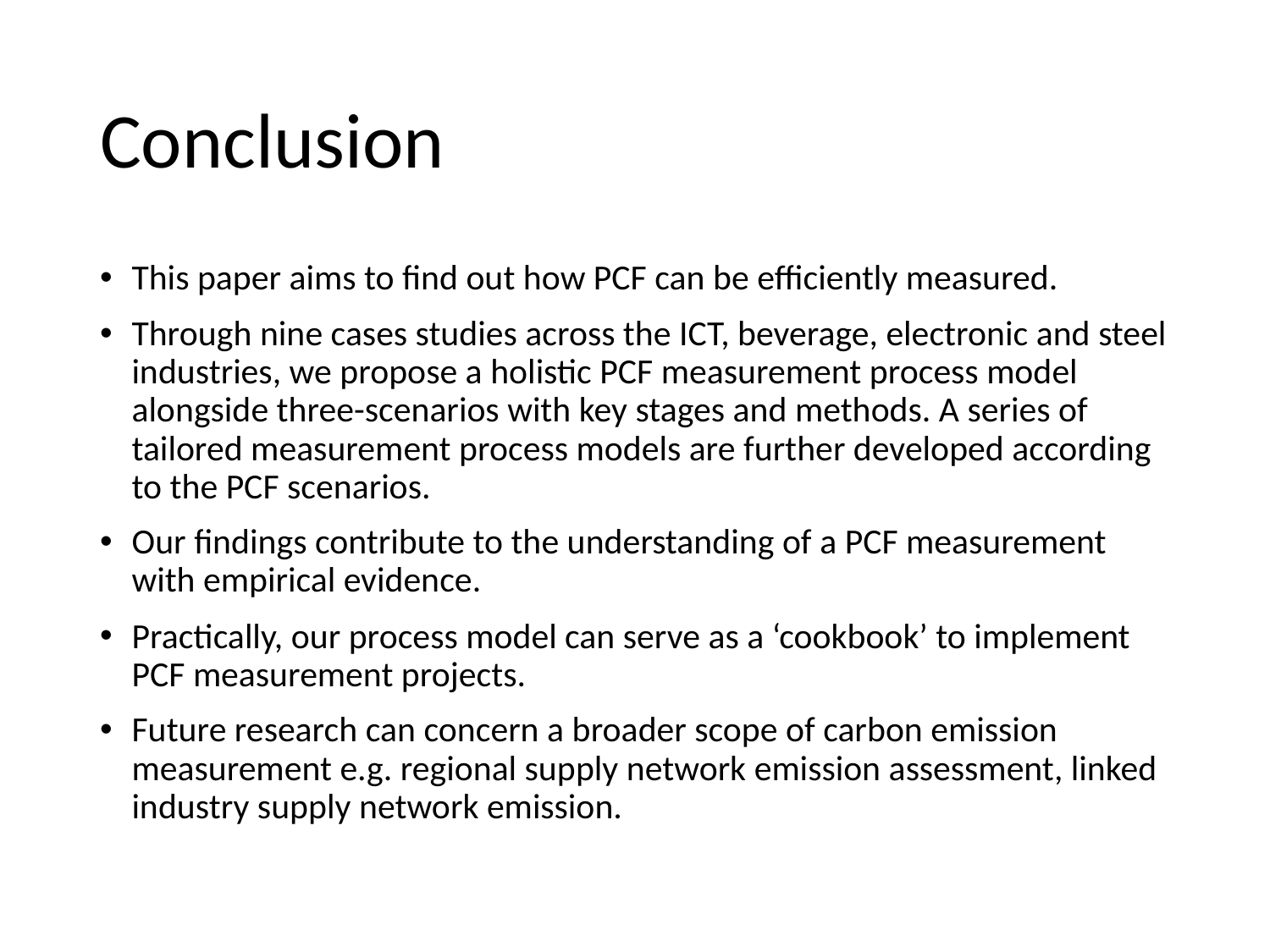

# Conclusion
This paper aims to find out how PCF can be efficiently measured.
Through nine cases studies across the ICT, beverage, electronic and steel industries, we propose a holistic PCF measurement process model alongside three-scenarios with key stages and methods. A series of tailored measurement process models are further developed according to the PCF scenarios.
Our findings contribute to the understanding of a PCF measurement with empirical evidence.
Practically, our process model can serve as a ‘cookbook’ to implement PCF measurement projects.
Future research can concern a broader scope of carbon emission measurement e.g. regional supply network emission assessment, linked industry supply network emission.